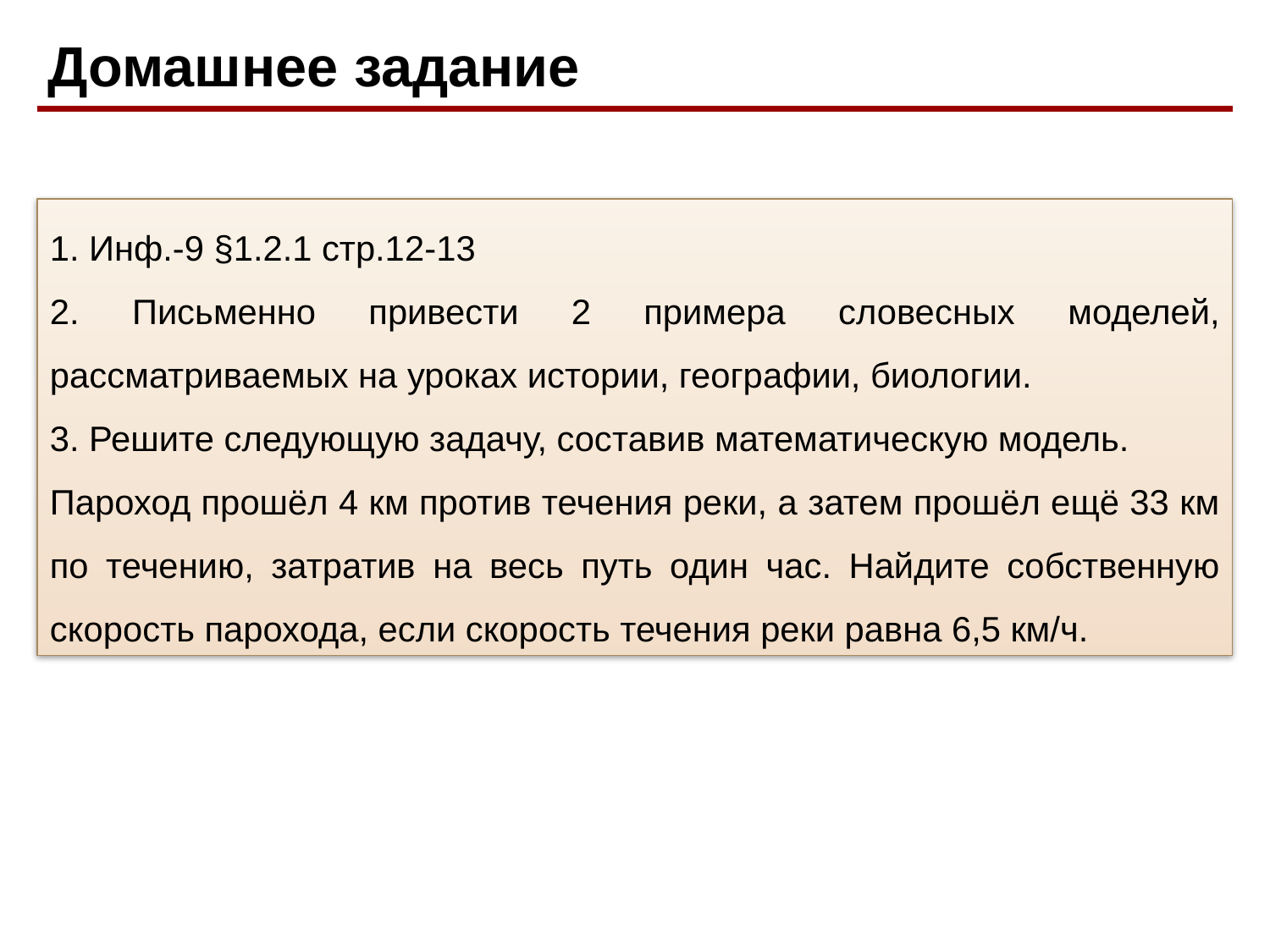

Домашнее задание
 Инф.-9 §1.2.1 стр.12-13
 Письменно привести 2 примера словесных моделей, рассматриваемых на уроках истории, географии, биологии.
 Решите следующую задачу, составив математическую модель.
Пароход прошёл 4 км против течения реки, а затем прошёл ещё 33 км по течению, затратив на весь путь один час. Найдите собственную скорость парохода, если скорость течения реки равна 6,5 км/ч.